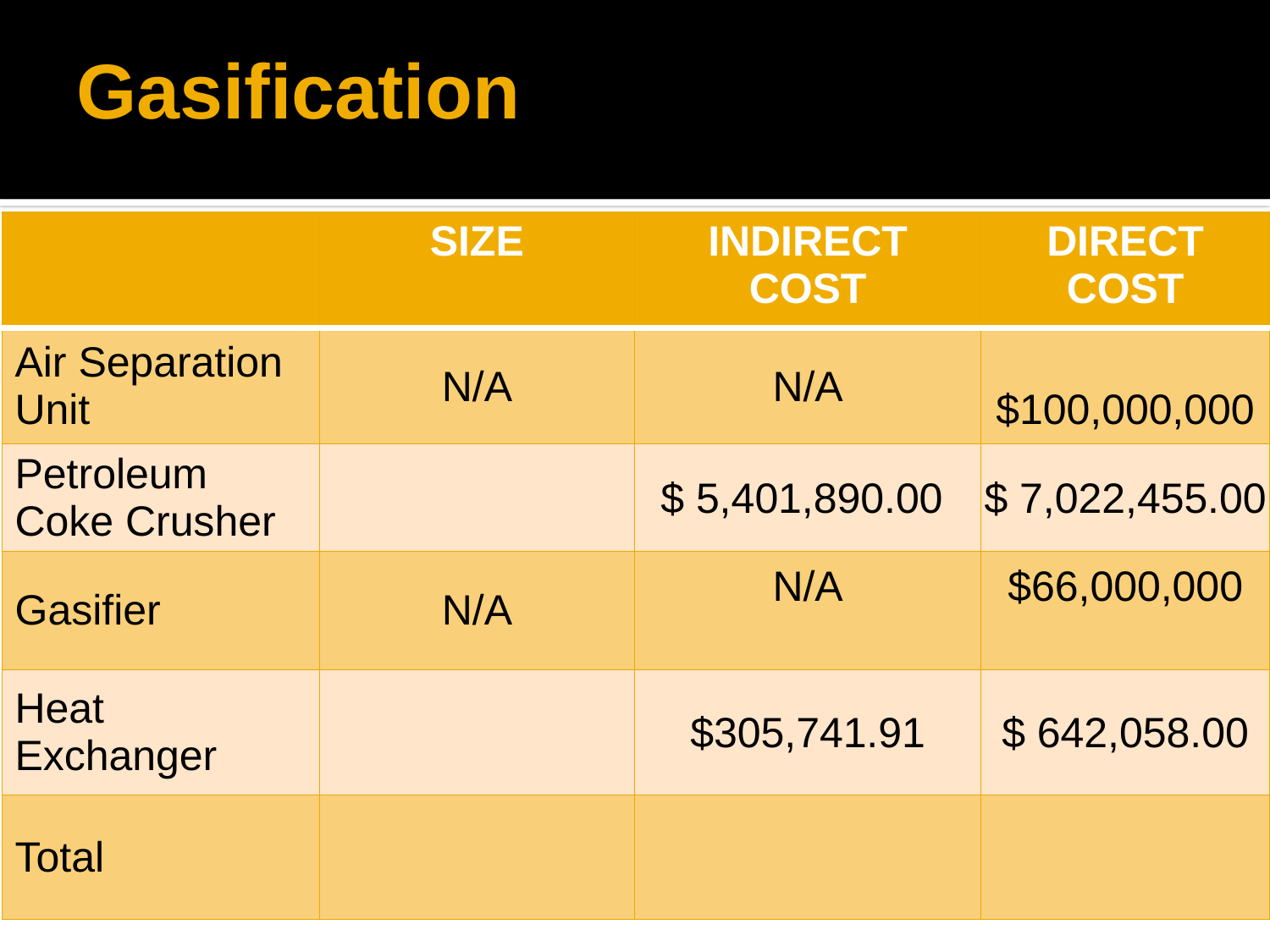

# Gasification
|  | SIZE | INDIRECT COST | DIRECT COST |
| --- | --- | --- | --- |
| Air Separation Unit | N/A | N/A | $100,000,000 |
| Petroleum Coke Crusher |  | $ 5,401,890.00 | $ 7,022,455.00 |
| Gasifier | N/A | N/A | $66,000,000 |
| Heat Exchanger |  | $305,741.91 | $ 642,058.00 |
| Total |  |  |  |